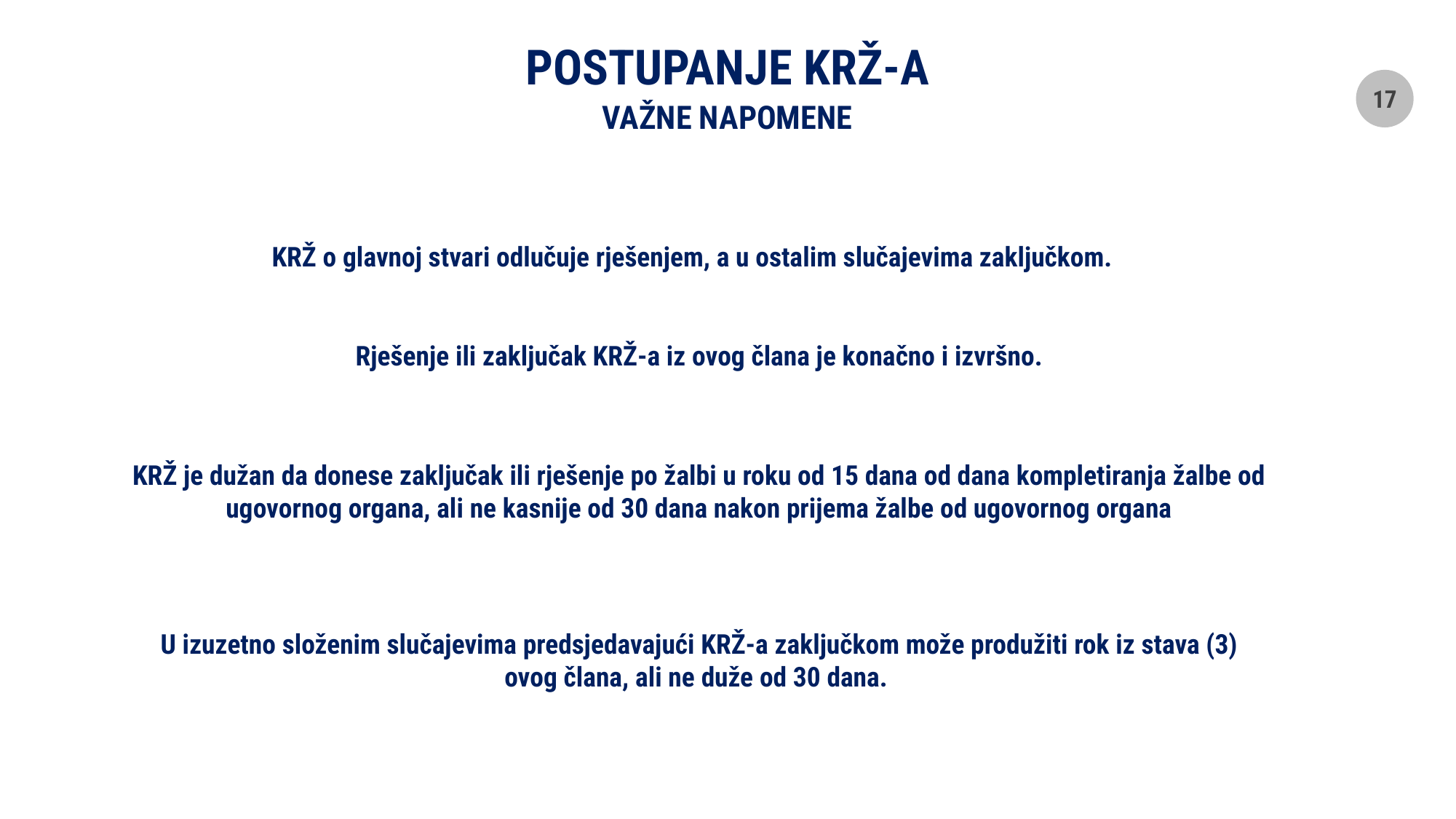

# POSTUPANJE KRŽ-A
VAŽNE NAPOMENE
KRŽ o glavnoj stvari odlučuje rješenjem, a u ostalim slučajevima zaključkom.
Rješenje ili zaključak KRŽ-a iz ovog člana je konačno i izvršno.
KRŽ je dužan da donese zaključak ili rješenje po žalbi u roku od 15 dana od dana kompletiranja žalbe od ugovornog organa, ali ne kasnije od 30 dana nakon prijema žalbe od ugovornog organa
U izuzetno složenim slučajevima predsjedavajući KRŽ-a zaključkom može produžiti rok iz stava (3) ovog člana, ali ne duže od 30 dana.